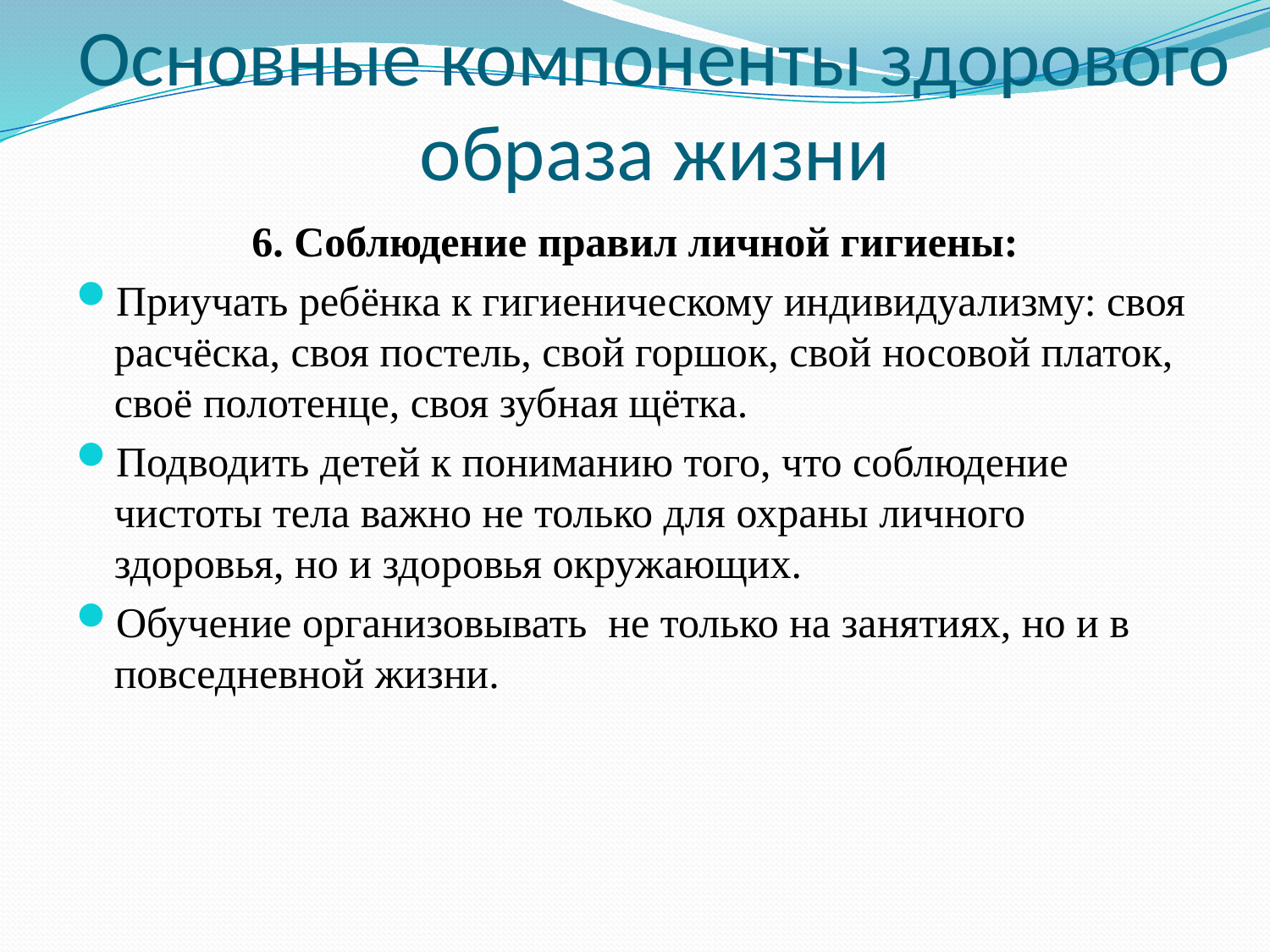

Основные компоненты здорового образа жизни

6. Соблюдение правил личной гигиены:
Приучать ребёнка к гигиеническому индивидуализму: своя расчёска, своя постель, свой горшок, свой носовой платок, своё полотенце, своя зубная щётка.
Подводить детей к пониманию того, что соблюдение чистоты тела важно не только для охраны личного здоровья, но и здоровья окружающих.
Обучение организовывать  не только на занятиях, но и в повседневной жизни.